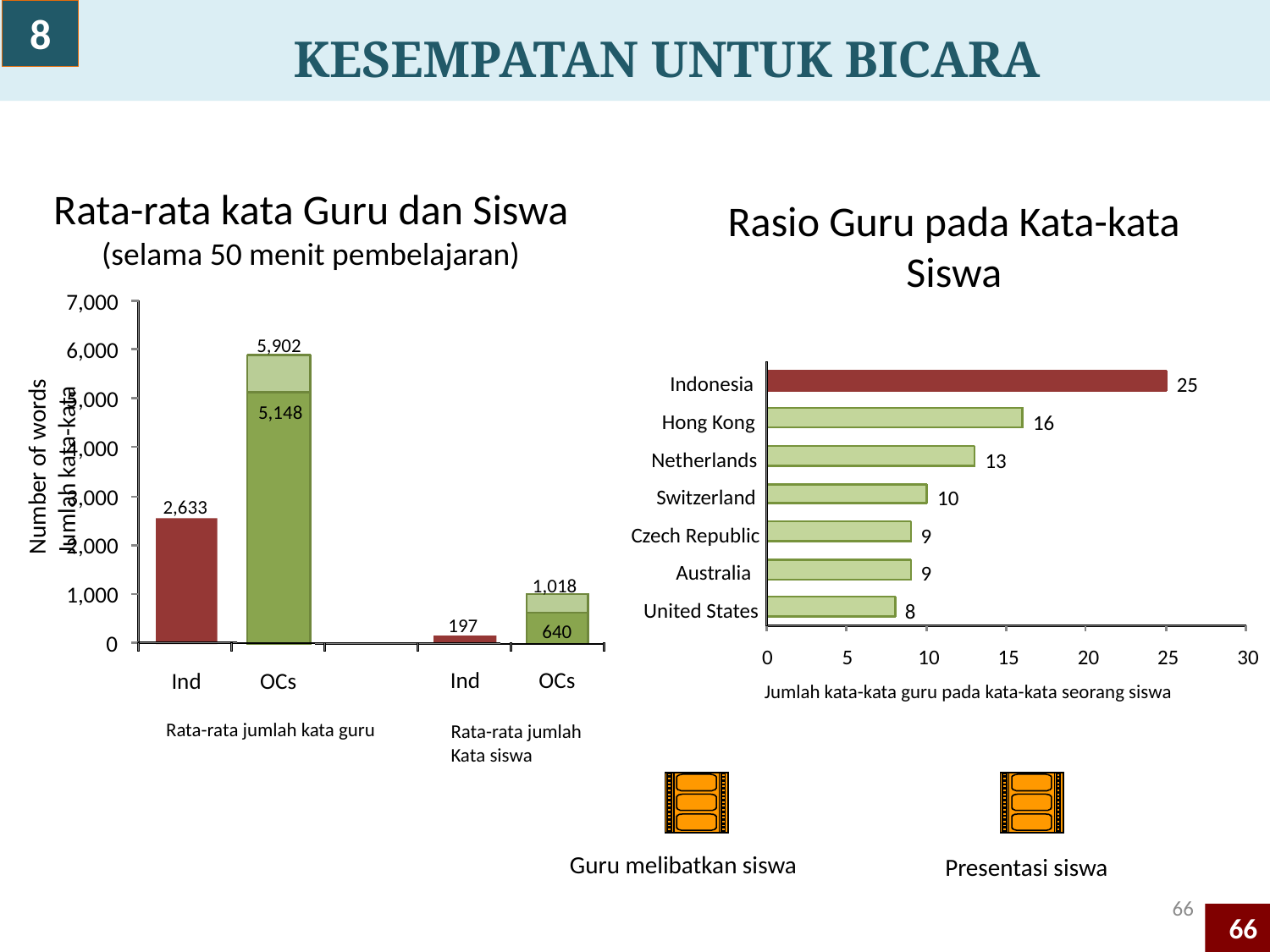

8
KESEMPATAN UNTUK BICARA
Rata-rata kata Guru dan Siswa
(selama 50 menit pembelajaran)
Rasio Guru pada Kata-kata Siswa
7,000

5,902
6,000

Indonesia

25
5,000

5,148

Hong Kong
16
Number of words
Jumlah kata-kata
4,000

Netherlands

13
3,000
Switzerland

10
2,633

Czech Republic

9
2,000
Australia

9
1,018
1,000

United States

8
197
640

0

0
5
10
15
20
25
30
Ind
OCs
Ind
OCs
Jumlah kata-kata guru pada kata-kata seorang siswa

Rata-rata jumlah kata guru
Rata-rata jumlah
Kata siswa

66
Guru melibatkan siswa
Presentasi siswa
66
66